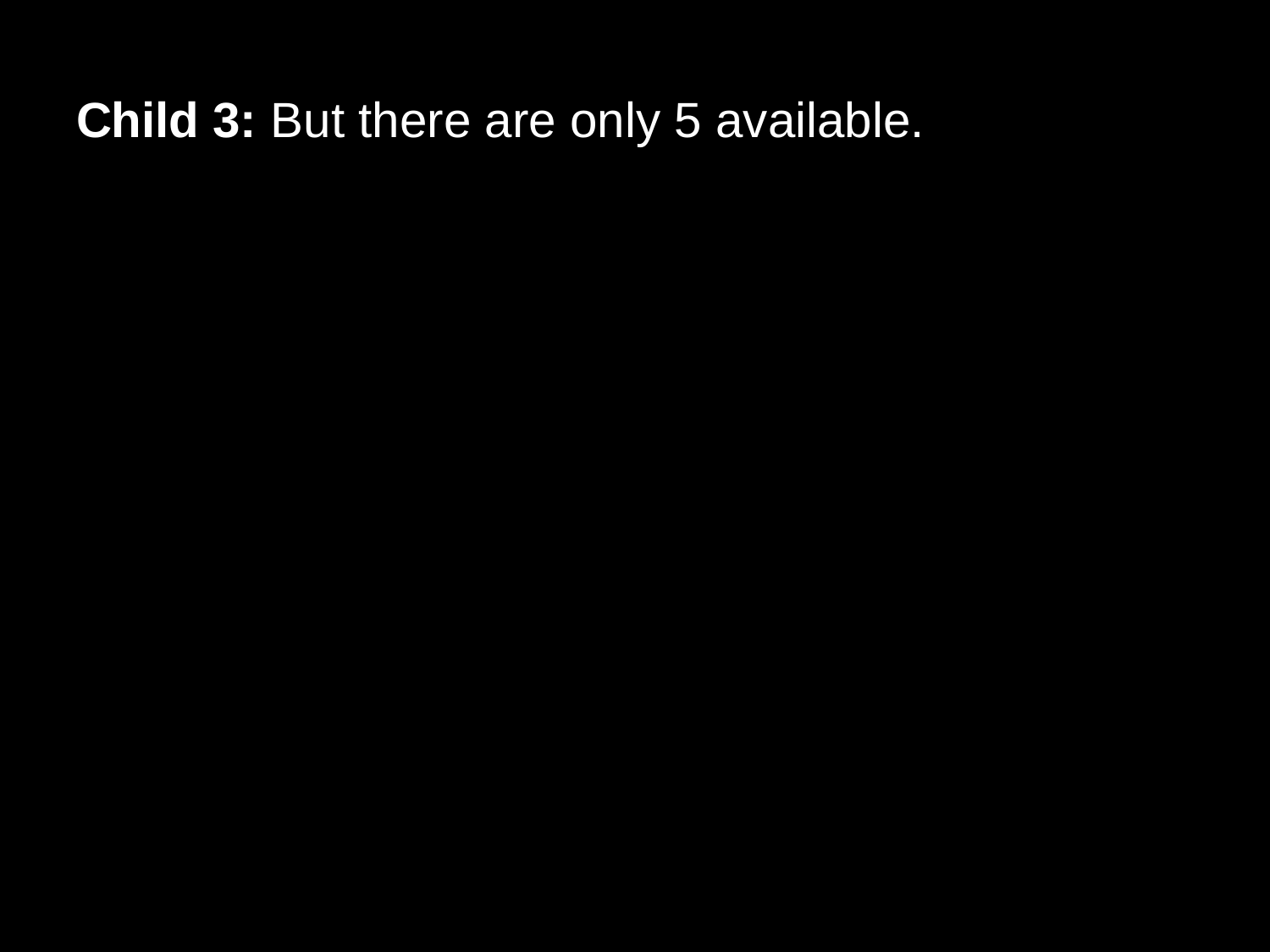

# Child 3: But there are only 5 available.